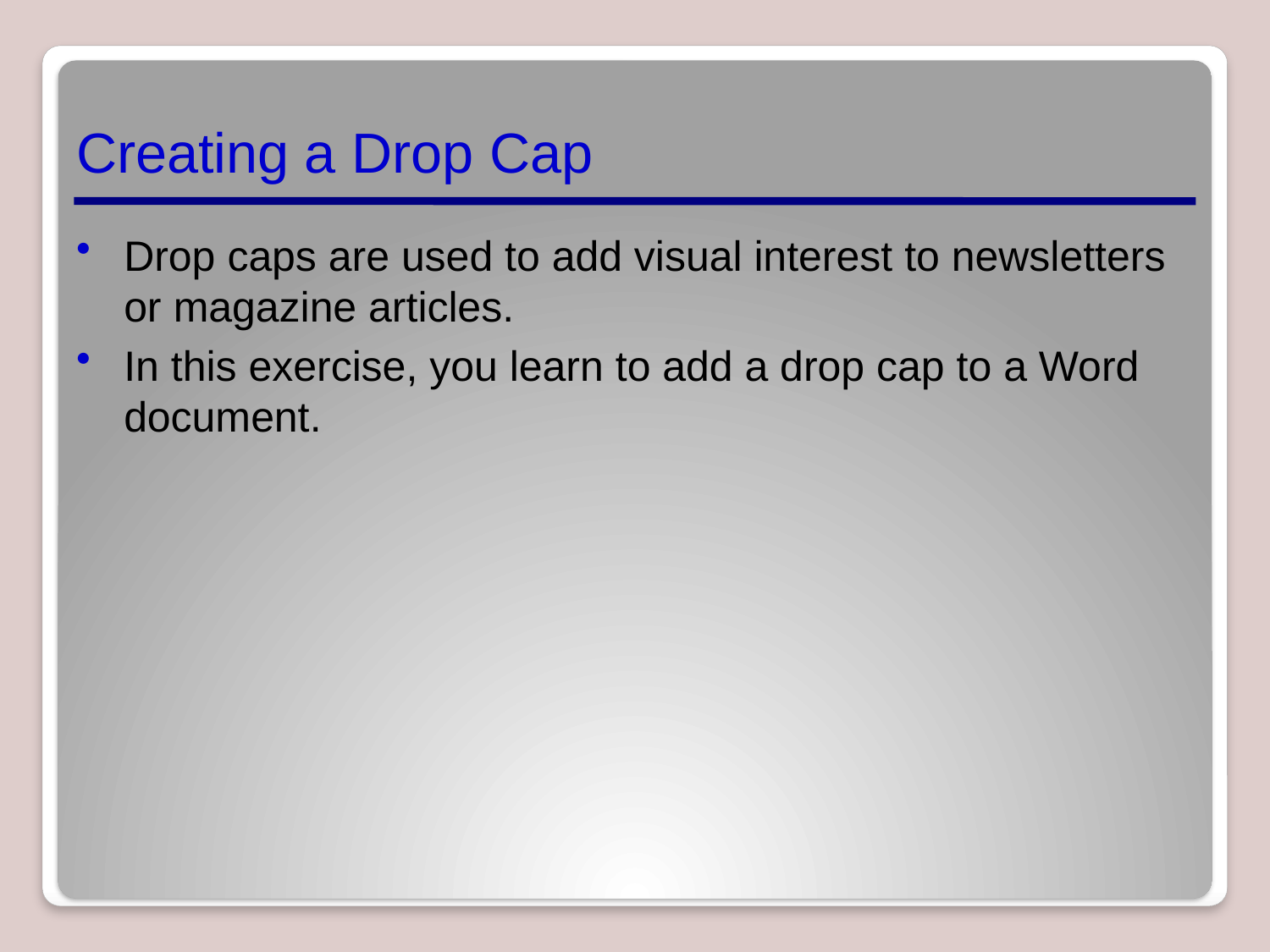

# Creating a Drop Cap
Drop caps are used to add visual interest to newsletters or magazine articles.
In this exercise, you learn to add a drop cap to a Word document.